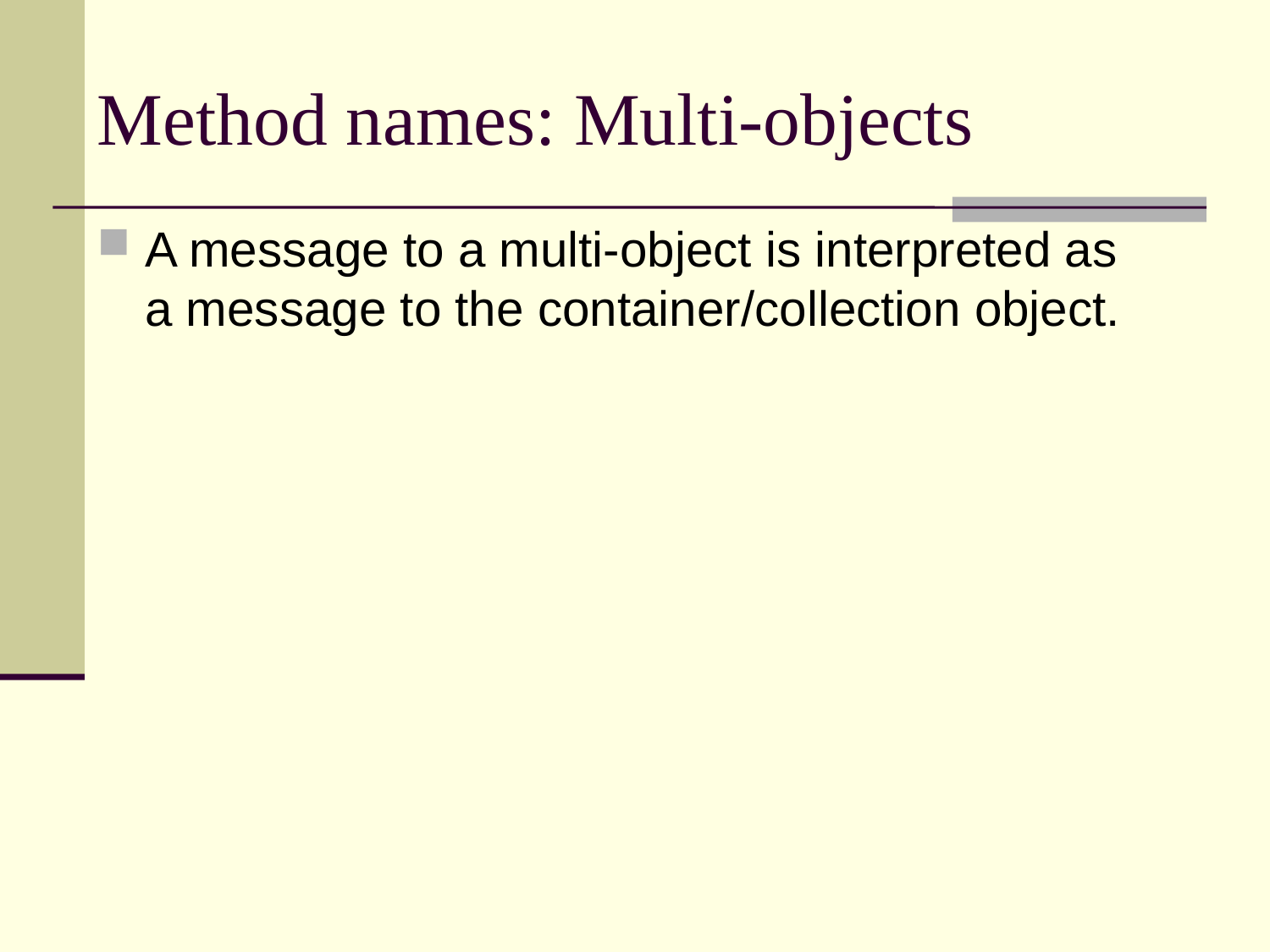

# Method names: Multi-objects
A message to a multi-object is interpreted as a message to the container/collection object.